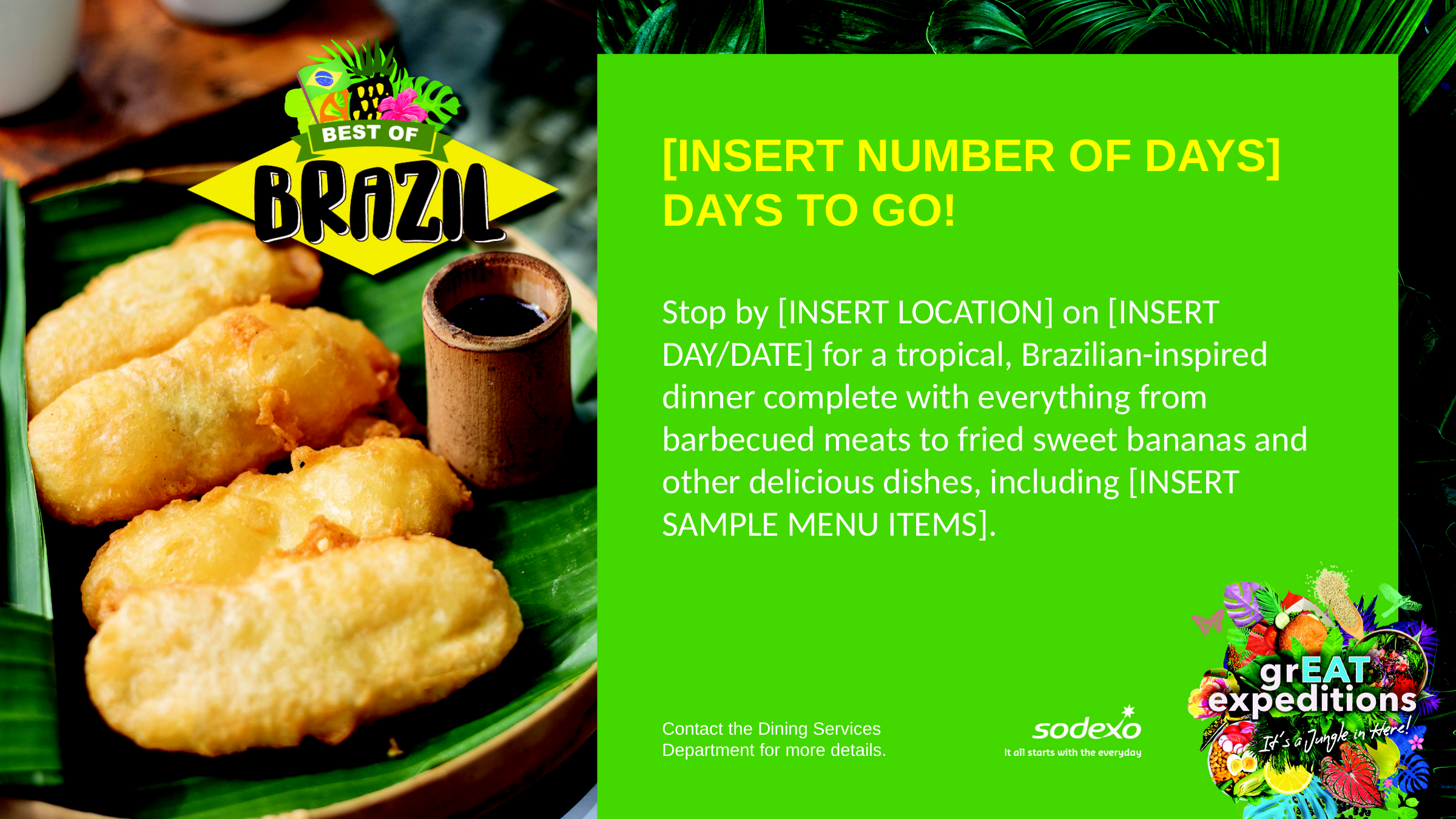

[INSERT NUMBER OF DAYS] DAYS TO GO!

Stop by [INSERT LOCATION] on [INSERT DAY/DATE] for a tropical, Brazilian-inspired dinner complete with everything from barbecued meats to fried sweet bananas and other delicious dishes, including [INSERT SAMPLE MENU ITEMS].
Contact the Dining Services Department for more details.